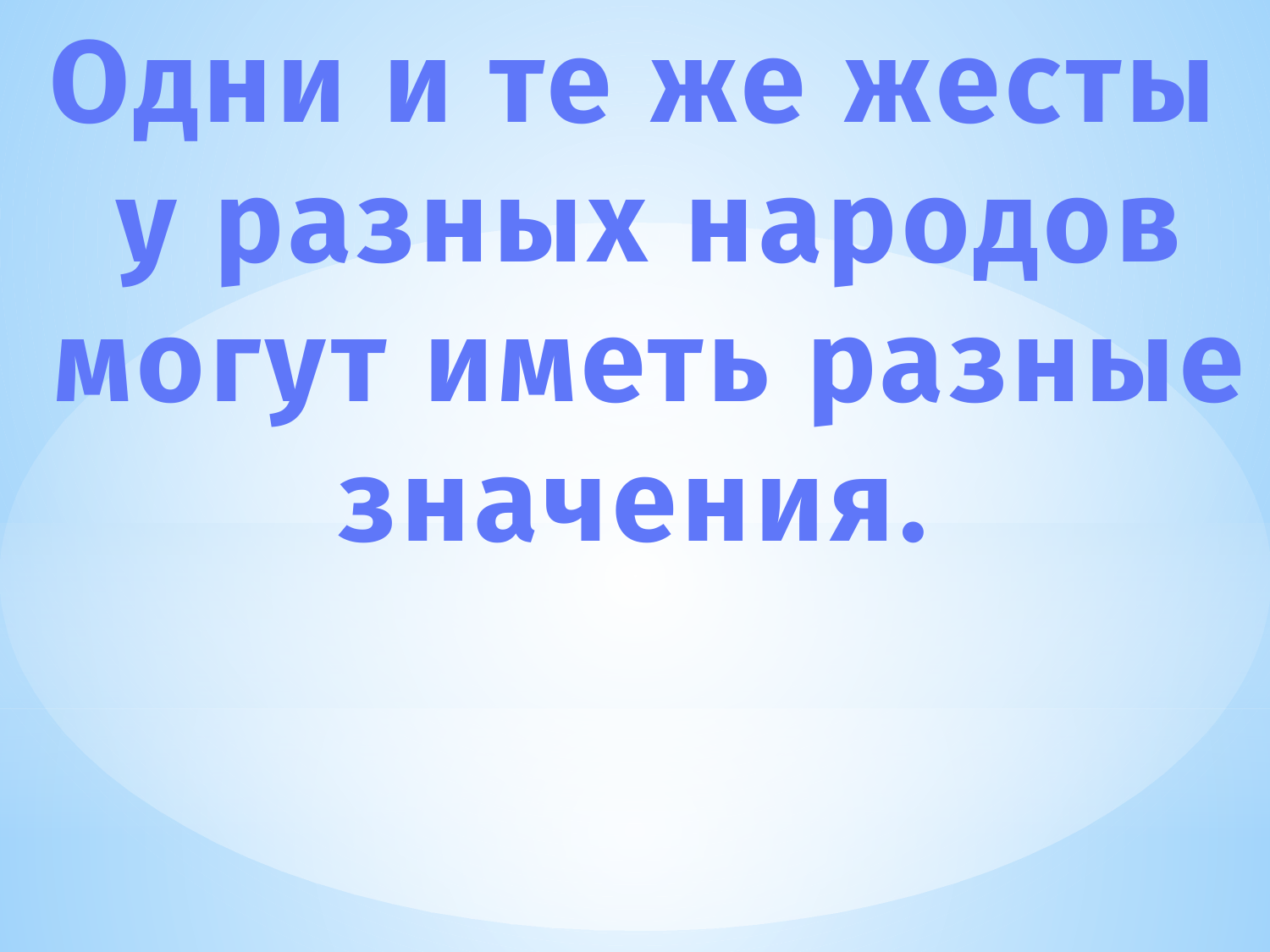

Одни и те же жесты
 у разных народов
 могут иметь разные
 значения.